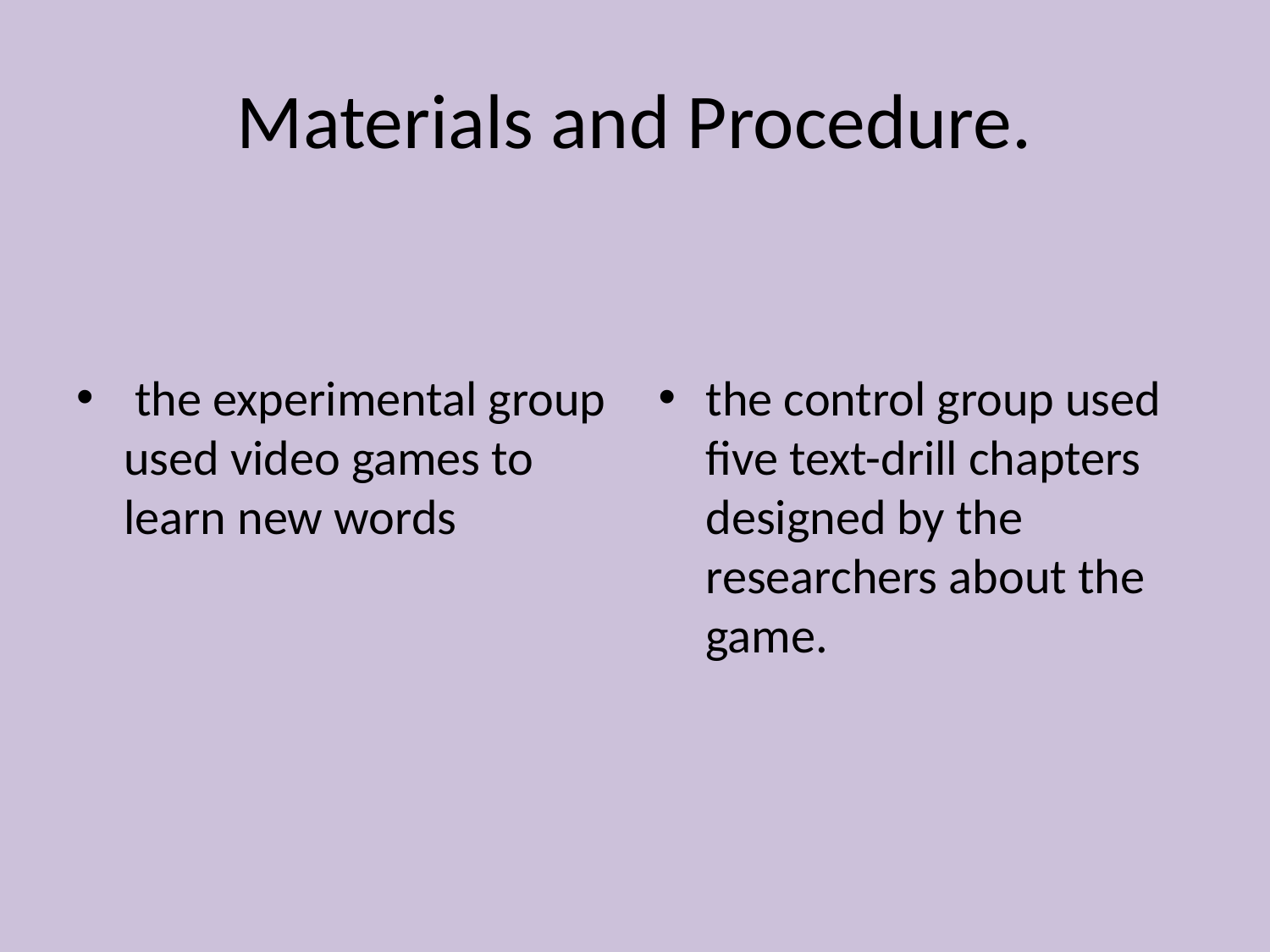

# Materials and Procedure.

 the experimental group used video games to learn new words

the control group used five text-drill chapters designed by the researchers about the game.